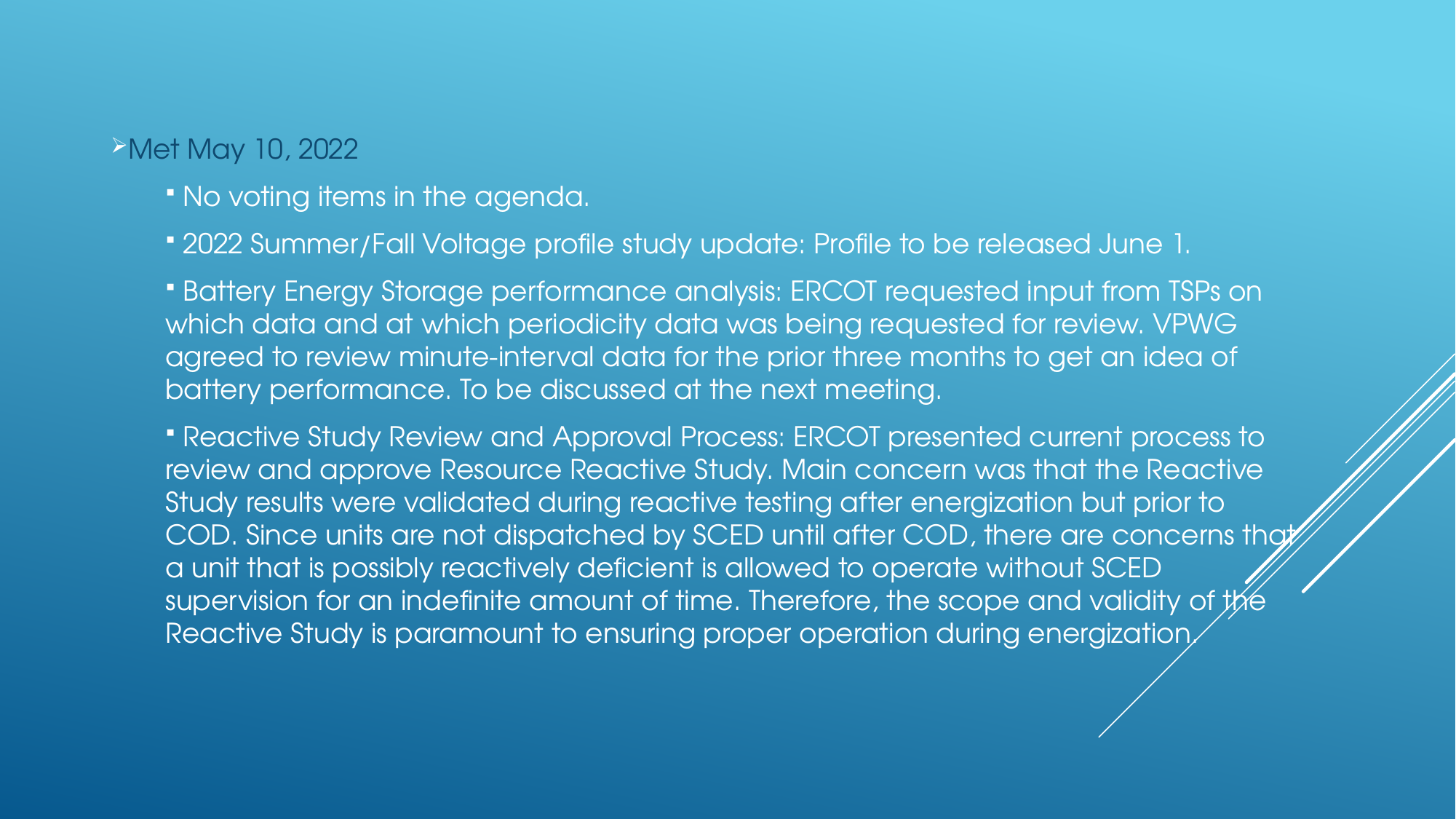

Met May 10, 2022
 No voting items in the agenda.
 2022 Summer/Fall Voltage profile study update: Profile to be released June 1.
 Battery Energy Storage performance analysis: ERCOT requested input from TSPs on which data and at which periodicity data was being requested for review. VPWG agreed to review minute-interval data for the prior three months to get an idea of battery performance. To be discussed at the next meeting.
 Reactive Study Review and Approval Process: ERCOT presented current process to review and approve Resource Reactive Study. Main concern was that the Reactive Study results were validated during reactive testing after energization but prior to COD. Since units are not dispatched by SCED until after COD, there are concerns that a unit that is possibly reactively deficient is allowed to operate without SCED supervision for an indefinite amount of time. Therefore, the scope and validity of the Reactive Study is paramount to ensuring proper operation during energization.